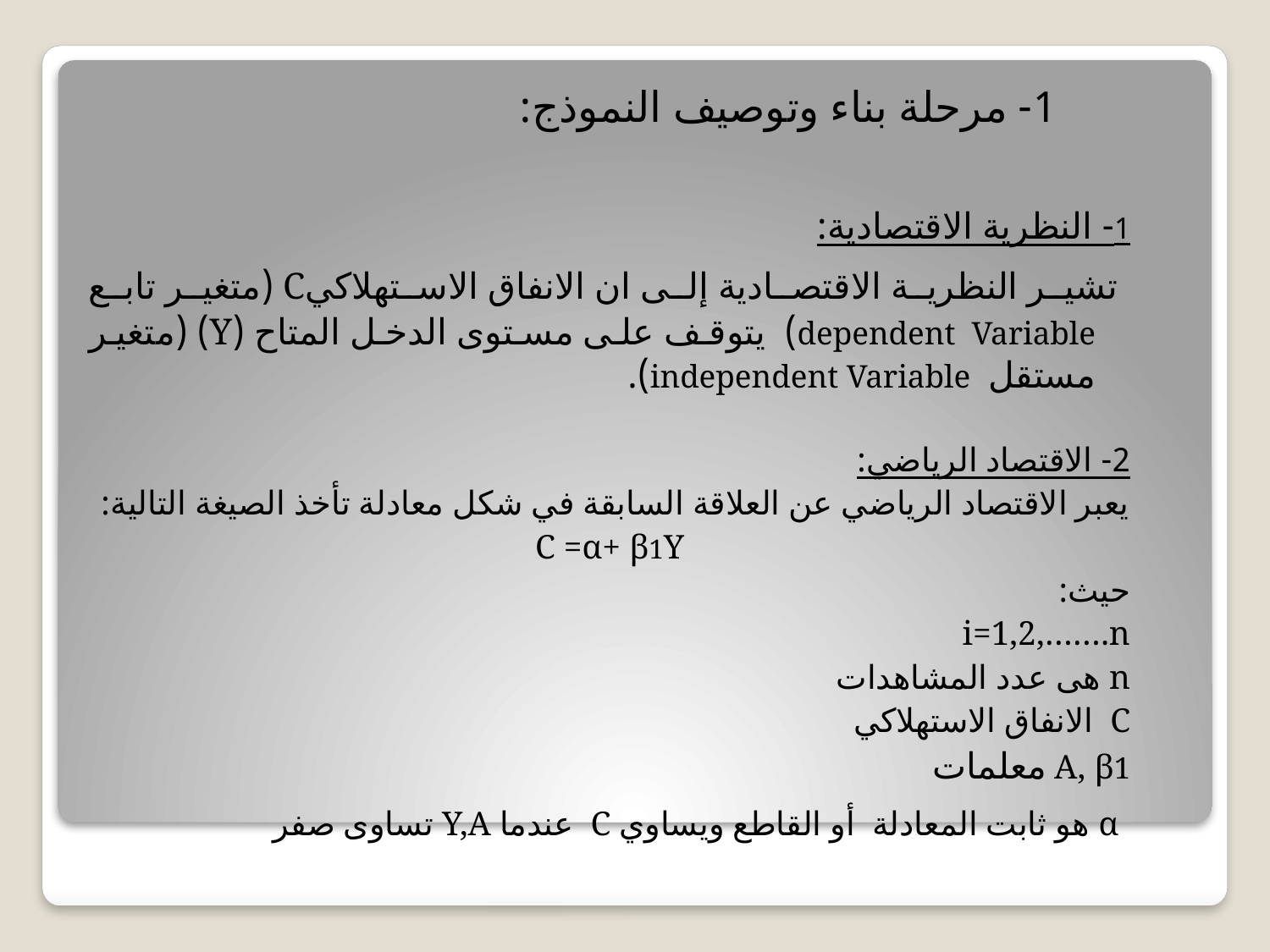

# 1- مرحلة بناء وتوصيف النموذج:
1- النظرية الاقتصادية:
 تشير النظرية الاقتصادية إلى ان الانفاق الاستهلاكيC (متغير تابع dependent Variable)  يتوقف على مستوى الدخل المتاح (Y) (متغير مستقل  independent Variable).

2- الاقتصاد الرياضي:
يعبر الاقتصاد الرياضي عن العلاقة السابقة في شكل معادلة تأخذ الصيغة التالية:
C =α+ β1Y
حيث:
i=1,2,…….n
n هى عدد المشاهدات
C  الانفاق الاستهلاكي
Α, β1 معلمات
 α هو ثابت المعادلة  أو القاطع ويساوي C  عندما Y,A تساوى صفر